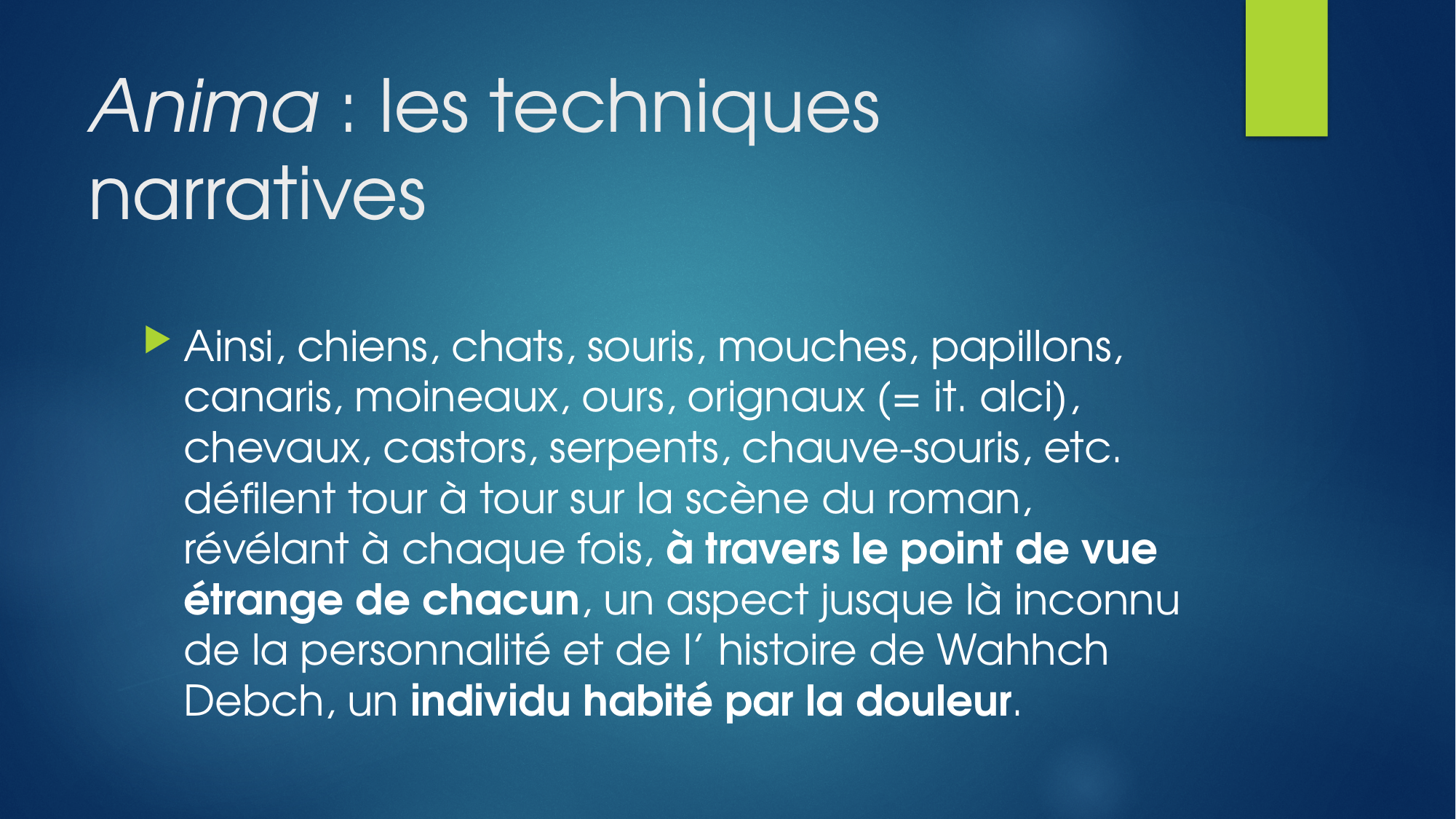

# Anima : les techniques narratives

Ainsi, chiens, chats, souris, mouches, papillons, canaris, moineaux, ours, orignaux (= it. alci), chevaux, castors, serpents, chauve-souris, etc. défilent tour à tour sur la scène du roman, révélant à chaque fois, à travers le point de vue étrange de chacun, un aspect jusque là inconnu de la personnalité et de l’ histoire de Wahhch Debch, un individu habité par la douleur.